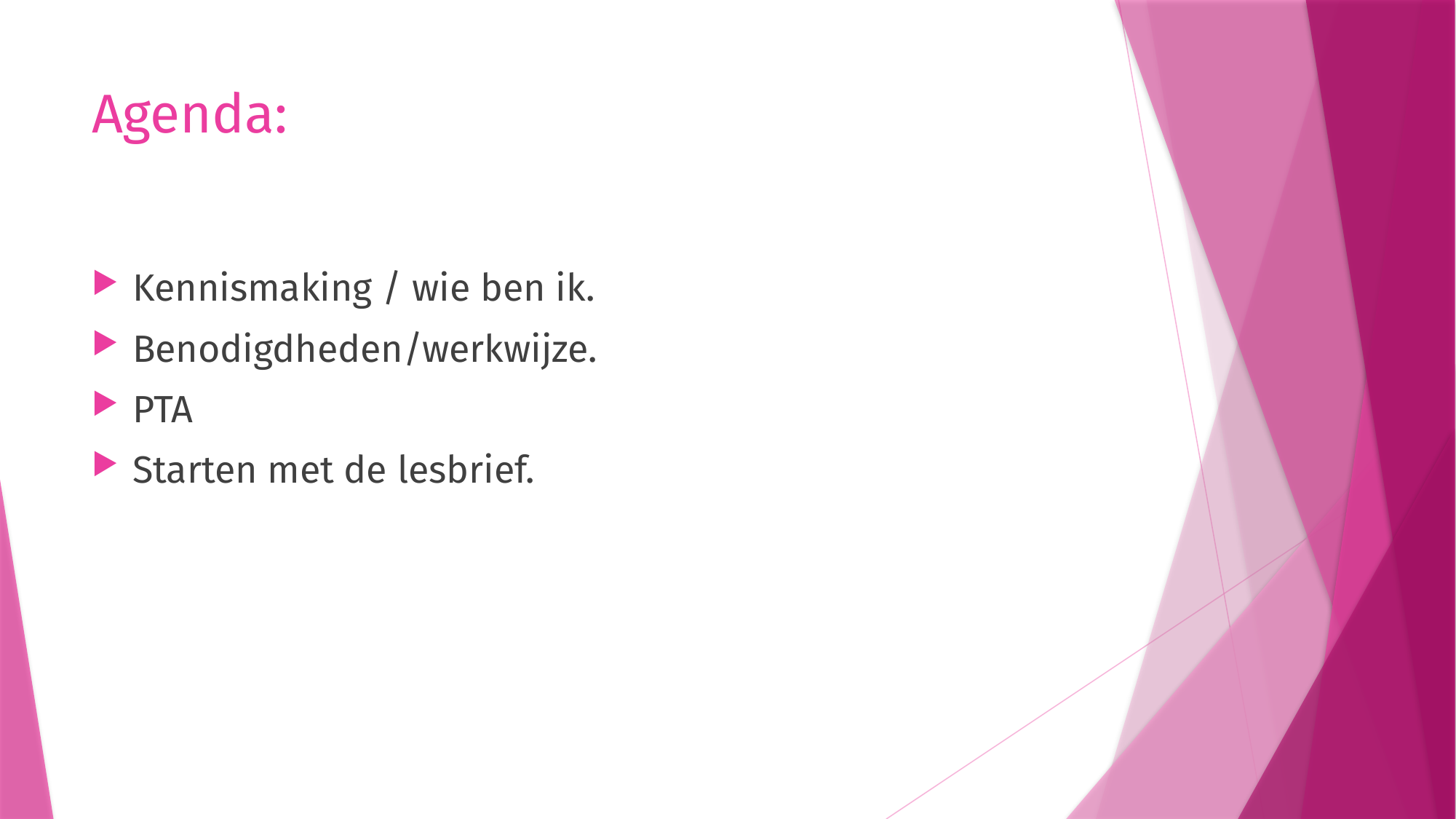

# Agenda:
Kennismaking / wie ben ik.
Benodigdheden/werkwijze.
PTA
Starten met de lesbrief.